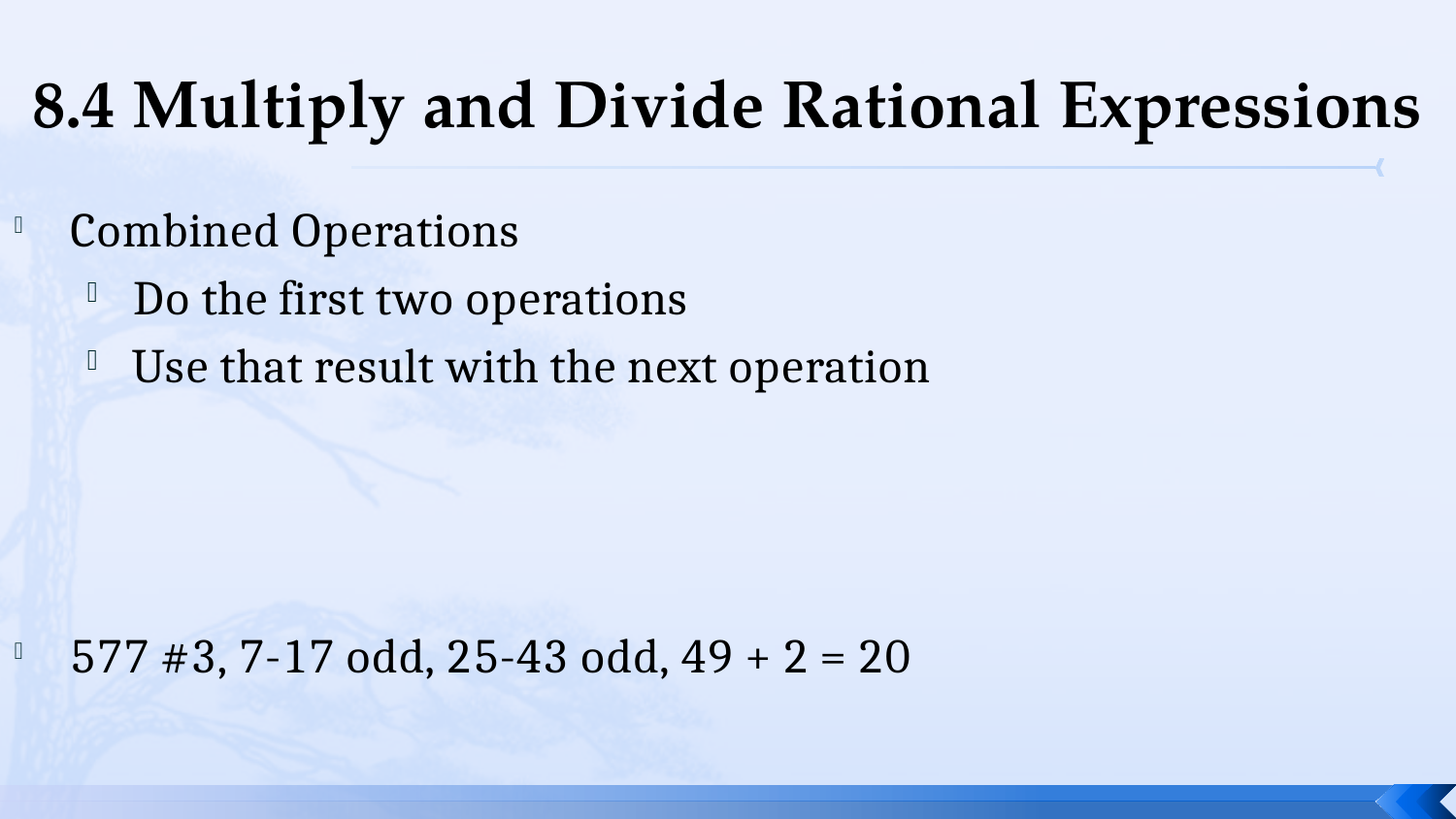

# 8.4 Multiply and Divide Rational Expressions
Combined Operations
Do the first two operations
Use that result with the next operation

577 #3, 7-17 odd, 25-43 odd, 49 + 2 = 20